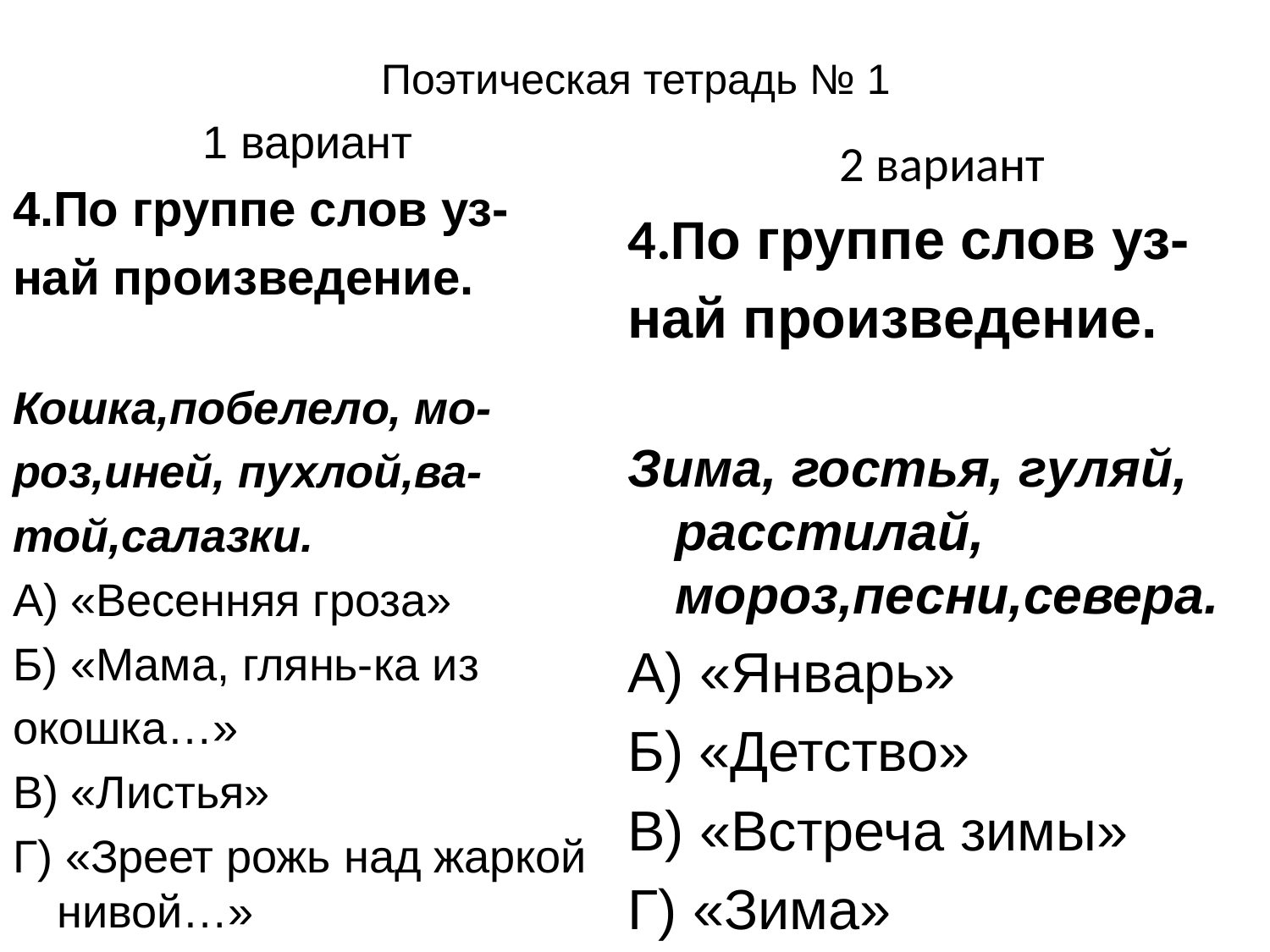

# Поэтическая тетрадь № 1
1 вариант
4.По группе слов уз-
най произведение.

Кошка,побелело, мо-
роз,иней, пухлой,ва-
той,салазки.
А) «Весенняя гроза»
Б) «Мама, глянь-ка из
окошка…»
В) «Листья»
Г) «Зреет рожь над жаркой нивой…»

2 вариант
4.По группе слов уз-
най произведение.

Зима, гостья, гуляй, расстилай, мороз,песни,севера.
А) «Январь»
Б) «Детство»
В) «Встреча зимы»
Г) «Зима»